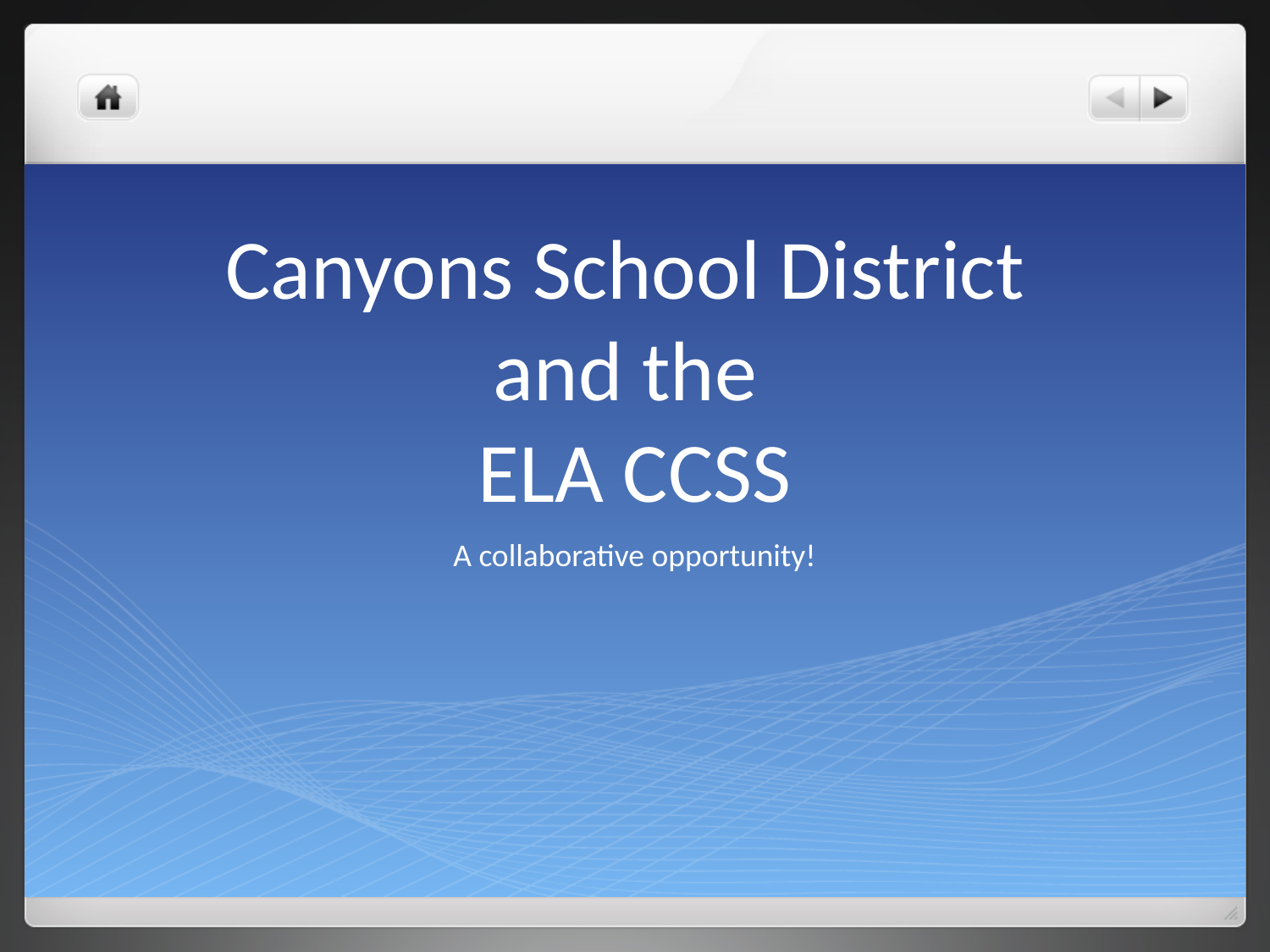

# Canyons School District and the ELA CCSS
A collaborative opportunity!